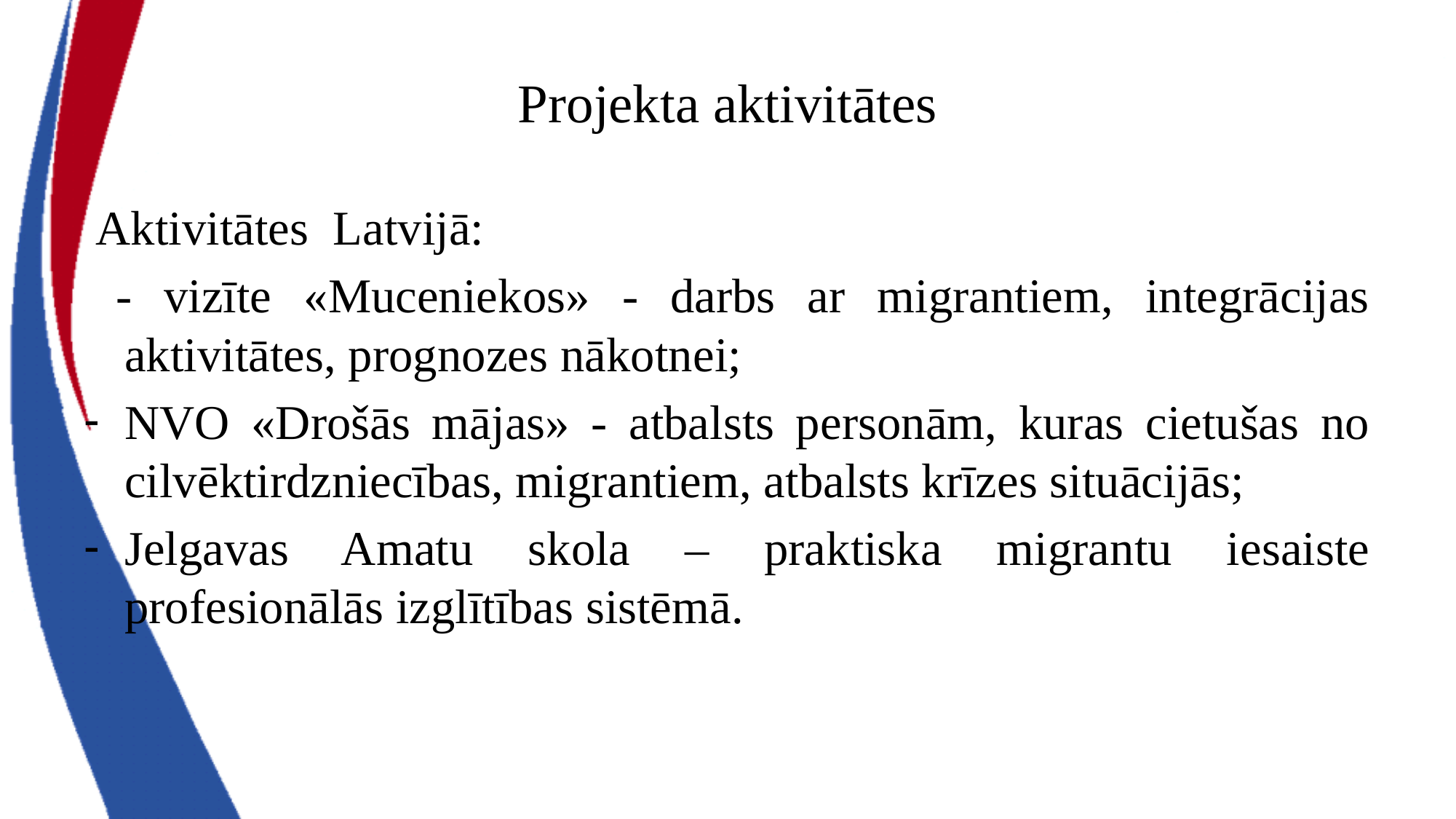

# Projekta aktivitātes
 Aktivitātes  Latvijā:
 - vizīte «Muceniekos» - darbs ar migrantiem, integrācijas aktivitātes, prognozes nākotnei;
NVO «Drošās mājas» - atbalsts personām, kuras cietušas no cilvēktirdzniecības, migrantiem, atbalsts krīzes situācijās;
Jelgavas Amatu skola – praktiska migrantu iesaiste profesionālās izglītības sistēmā.